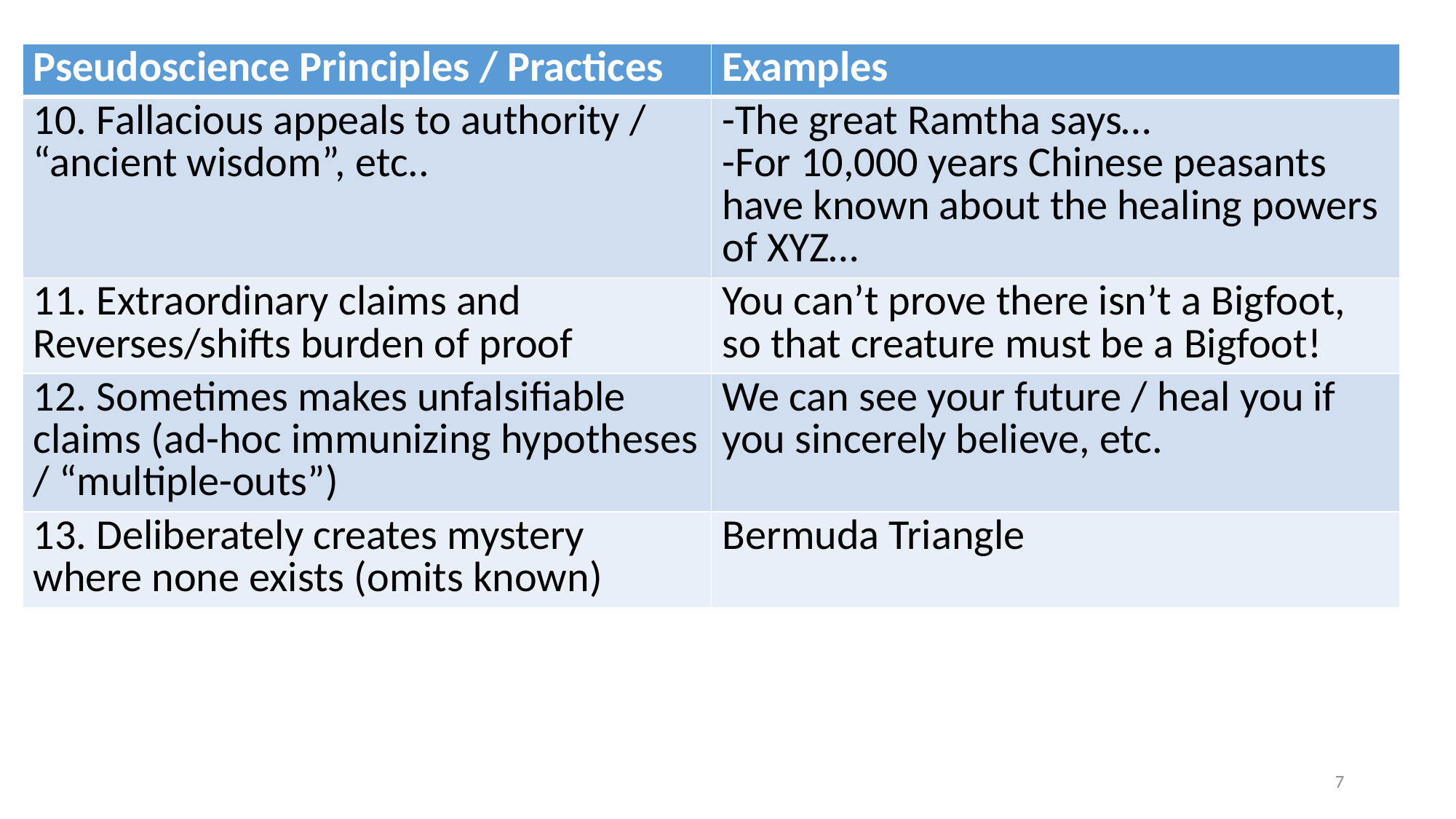

| Pseudoscience Principles / Practices | Examples |
| --- | --- |
| 10. Fallacious appeals to authority / “ancient wisdom”, etc.. | -The great Ramtha says… -For 10,000 years Chinese peasants have known about the healing powers of XYZ… |
| 11. Extraordinary claims and Reverses/shifts burden of proof | You can’t prove there isn’t a Bigfoot, so that creature must be a Bigfoot! |
| 12. Sometimes makes unfalsifiable claims (ad-hoc immunizing hypotheses / “multiple-outs”) | We can see your future / heal you if you sincerely believe, etc. |
| 13. Deliberately creates mystery where none exists (omits known) | Bermuda Triangle |
#
7